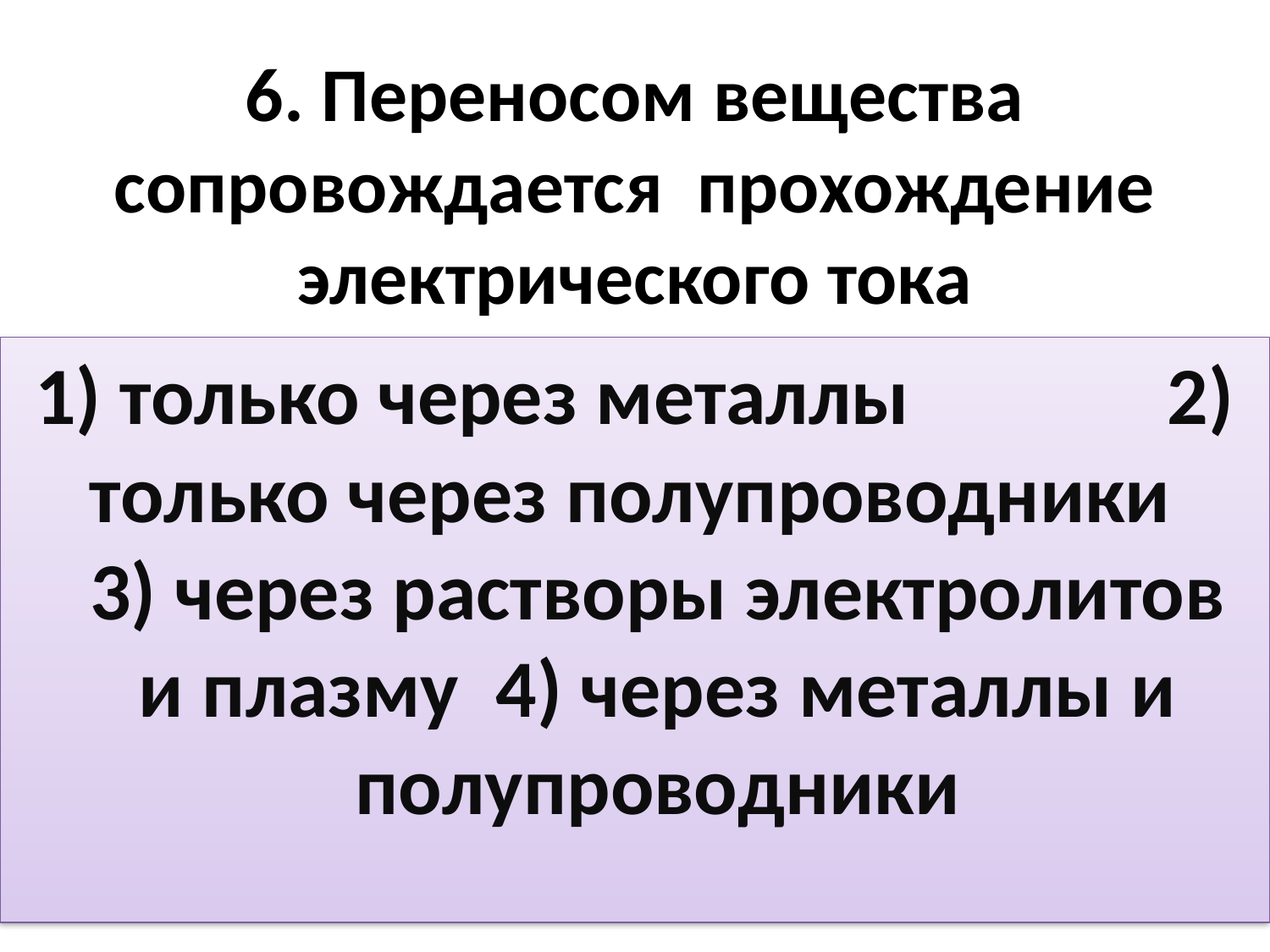

# 6. Переносом вещества сопровождается  прохождение электрического тока
1) только через металлы              2) только через полупроводники    3) через растворы электролитов и плазму  4) через металлы и полупроводники